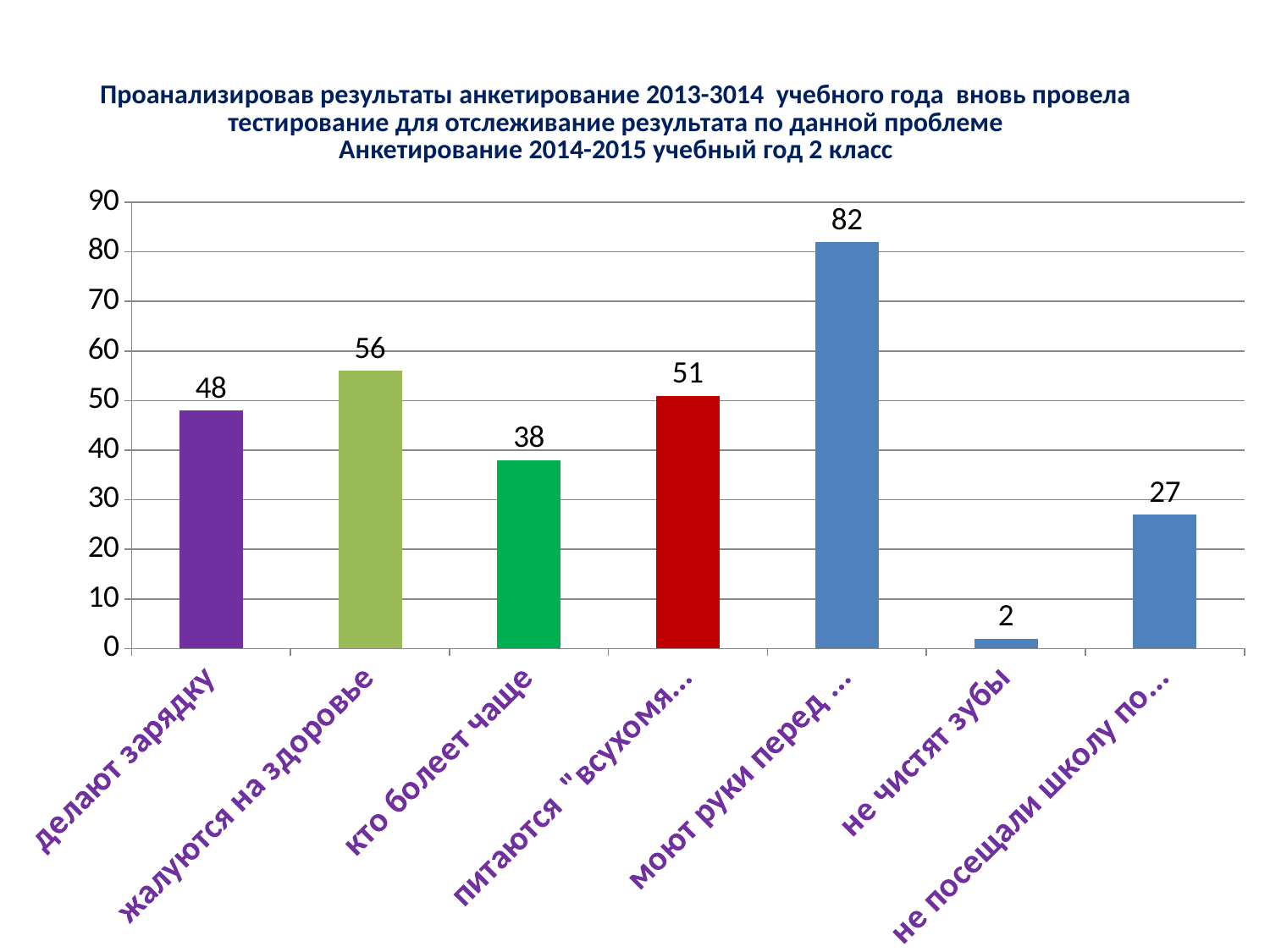

# Проанализировав результаты анкетирование 2013-3014  учебного года  вновь провела тестирование для отслеживание результата по данной проблеме Анкетирование 2014-2015 учебный год 2 класс

[unsupported chart]